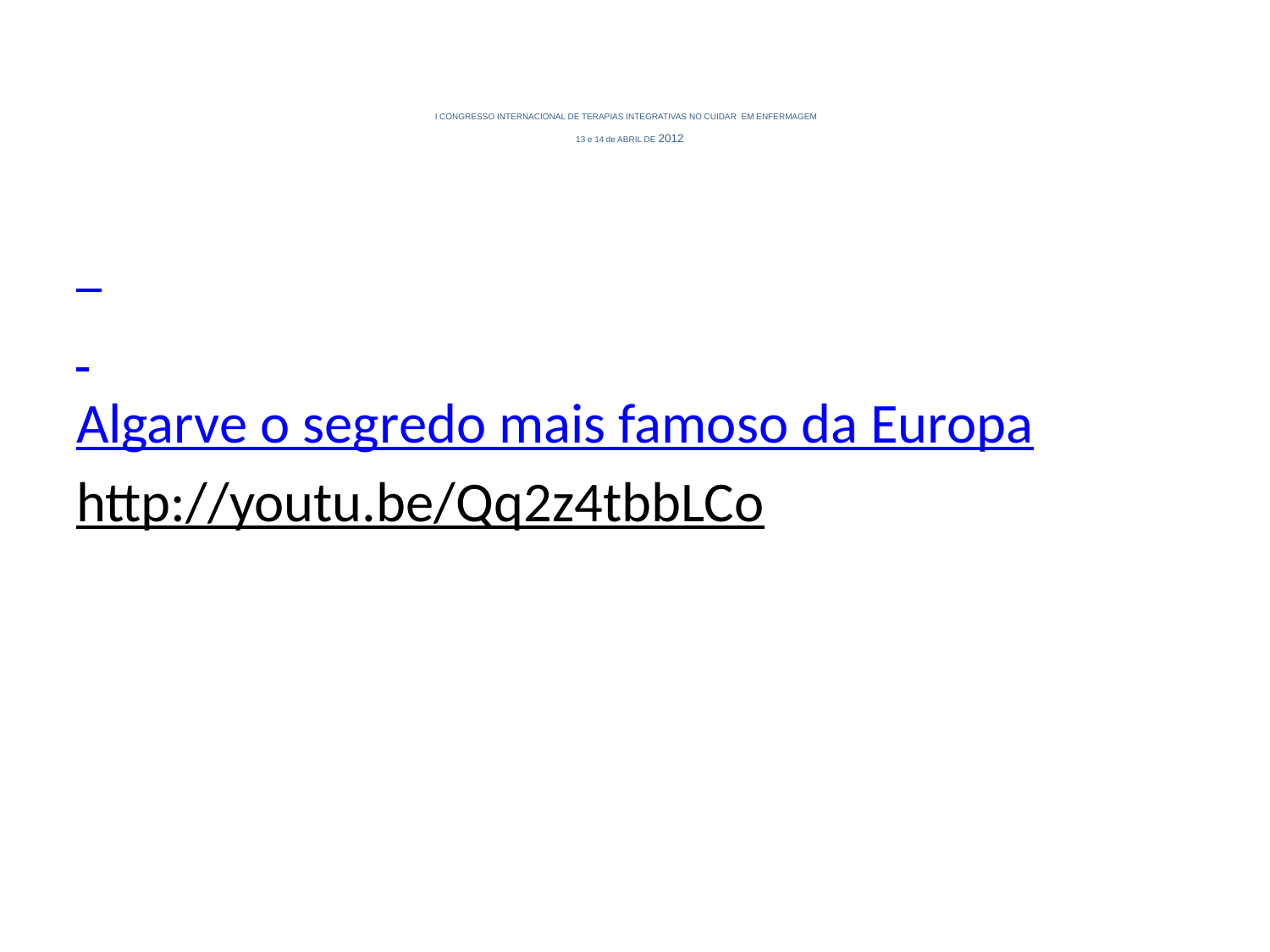

# I CONGRESSO INTERNACIONAL DE TERAPIAS INTEGRATIVAS NO CUIDAR  EM ENFERMAGEM 13 e 14 de ABRIL DE 2012

Algarve o segredo mais famoso da Europa
http://youtu.be/Qq2z4tbbLCo